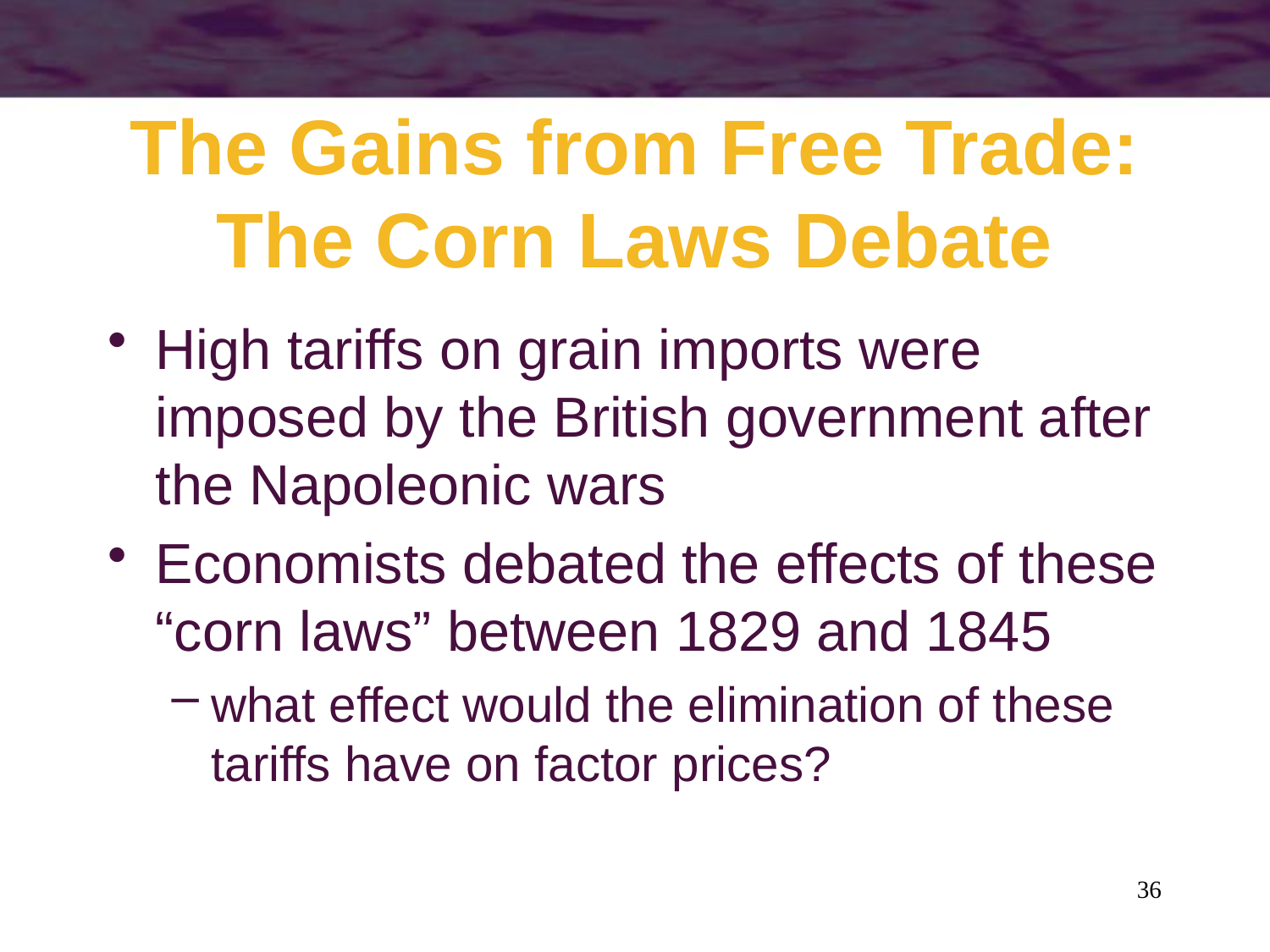

# The Gains from Free Trade: The Corn Laws Debate
High tariffs on grain imports were imposed by the British government after the Napoleonic wars
Economists debated the effects of these “corn laws” between 1829 and 1845
what effect would the elimination of these tariffs have on factor prices?
36